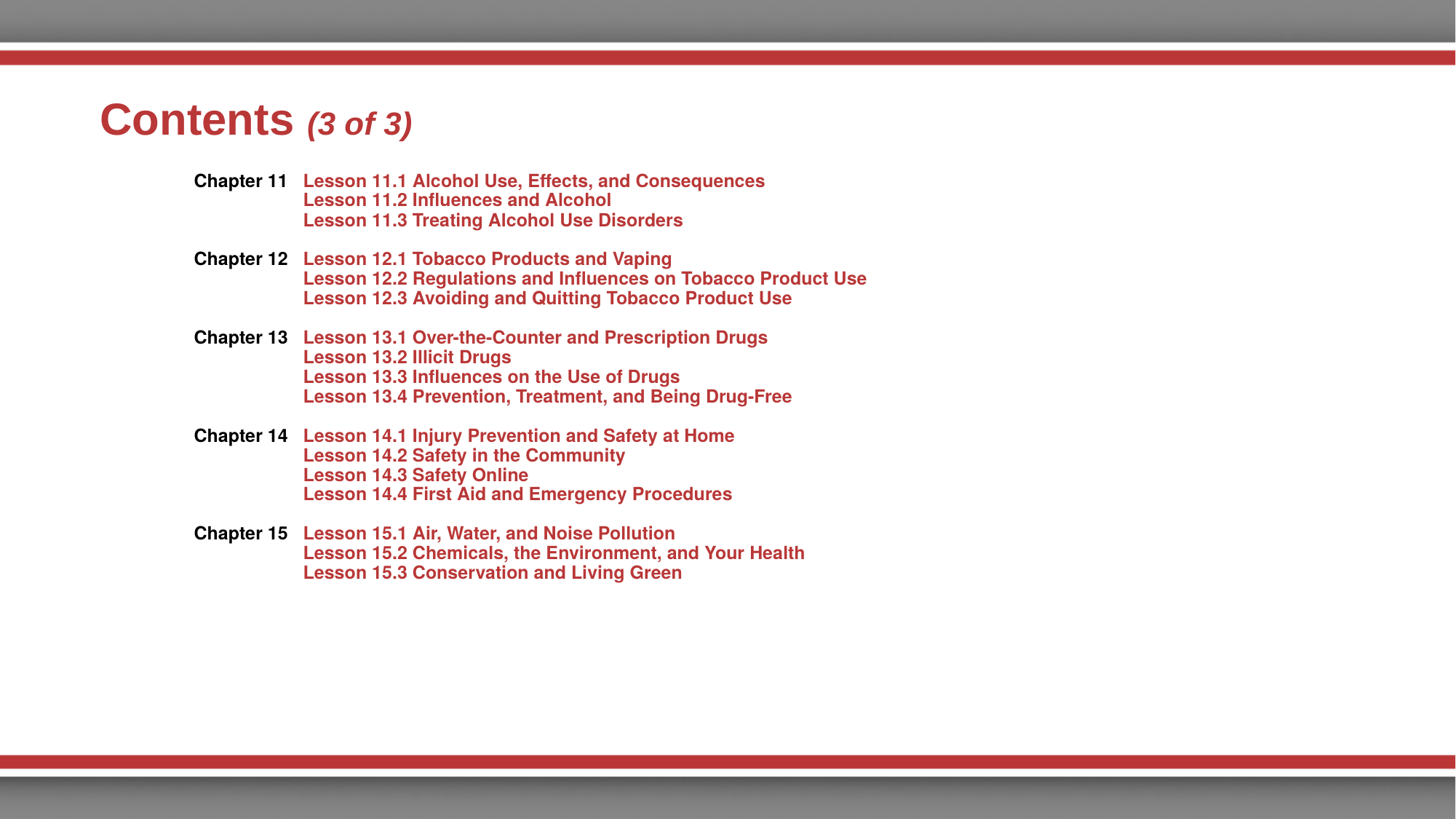

# Contents (3 of 3)
Chapter 11	Lesson 11.1 Alcohol Use, Effects, and Consequences
	Lesson 11.2 Influences and Alcohol
	Lesson 11.3 Treating Alcohol Use Disorders

Chapter 12	Lesson 12.1 Tobacco Products and Vaping
	Lesson 12.2 Regulations and Influences on Tobacco Product Use
	Lesson 12.3 Avoiding and Quitting Tobacco Product Use

Chapter 13	Lesson 13.1 Over-the-Counter and Prescription Drugs
	Lesson 13.2 Illicit Drugs
	Lesson 13.3 Influences on the Use of Drugs
	Lesson 13.4 Prevention, Treatment, and Being Drug-Free

Chapter 14	Lesson 14.1 Injury Prevention and Safety at Home
	Lesson 14.2 Safety in the Community
	Lesson 14.3 Safety Online
	Lesson 14.4 First Aid and Emergency Procedures

Chapter 15	Lesson 15.1 Air, Water, and Noise Pollution
	Lesson 15.2 Chemicals, the Environment, and Your Health
	Lesson 15.3 Conservation and Living Green